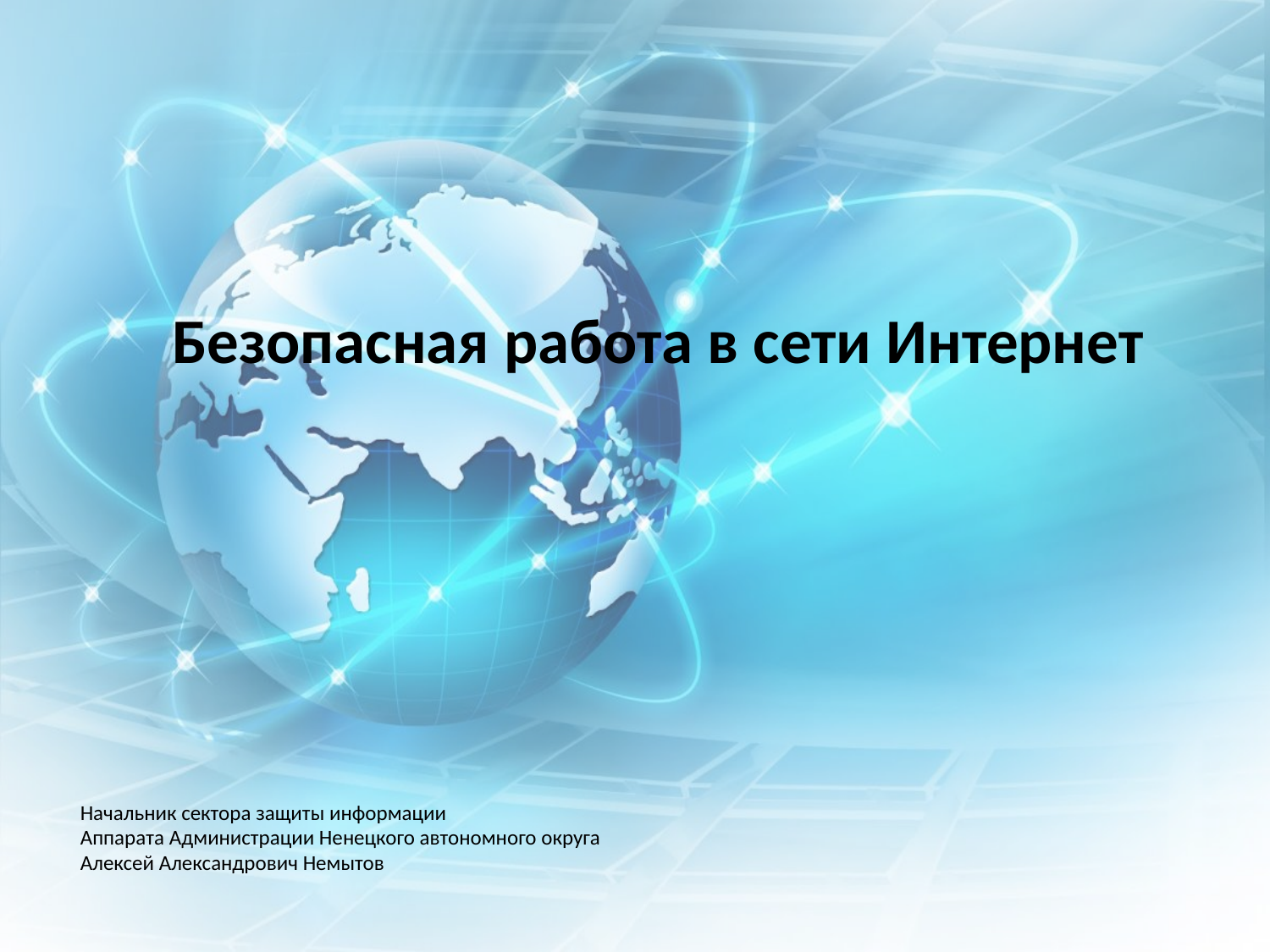

Безопасная работа в сети Интернет
Начальник сектора защиты информации
Аппарата Администрации Ненецкого автономного округа
Алексей Александрович Немытов